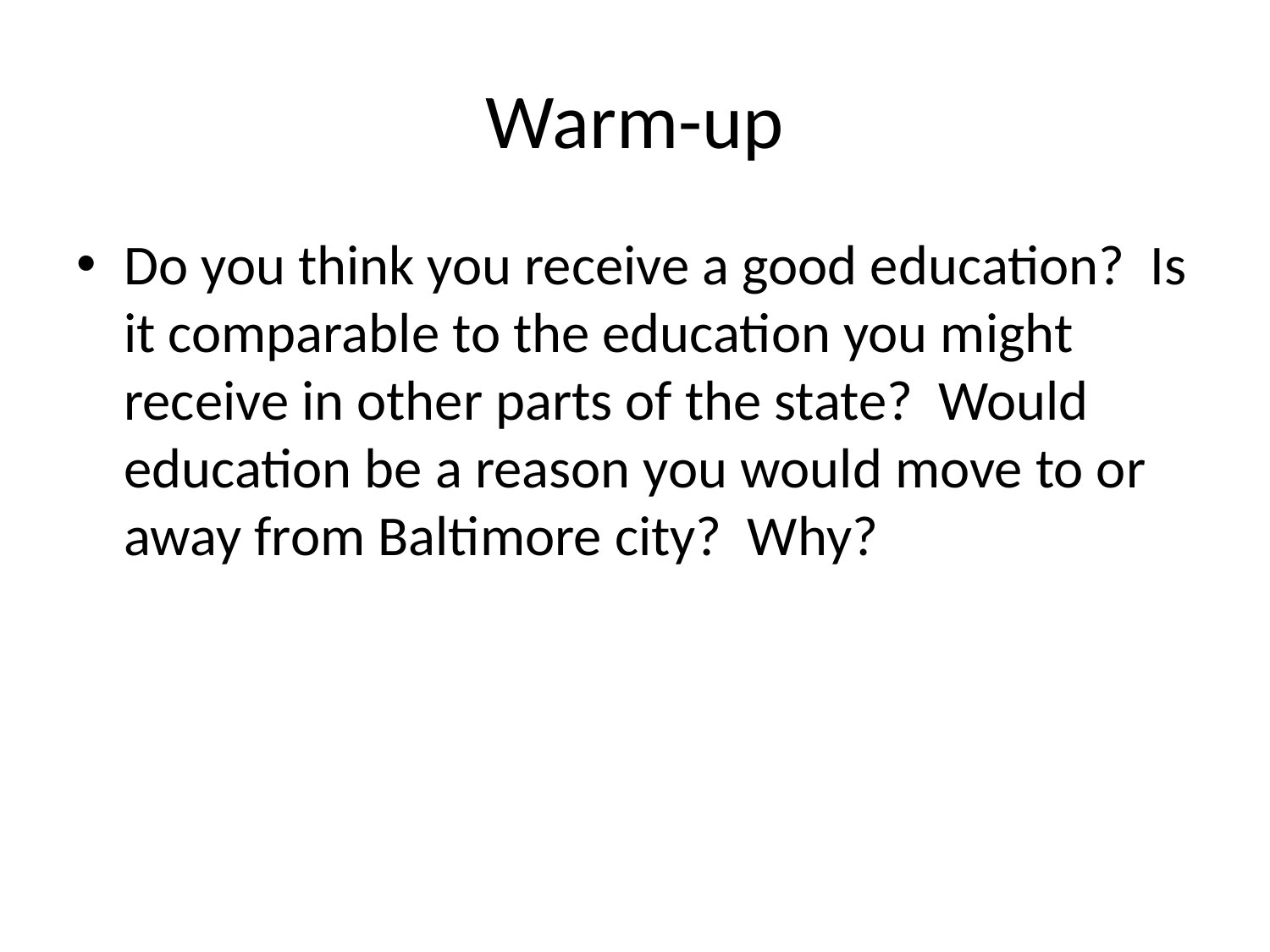

# Warm-up
Do you think you receive a good education?  Is it comparable to the education you might receive in other parts of the state?  Would education be a reason you would move to or away from Baltimore city?  Why?